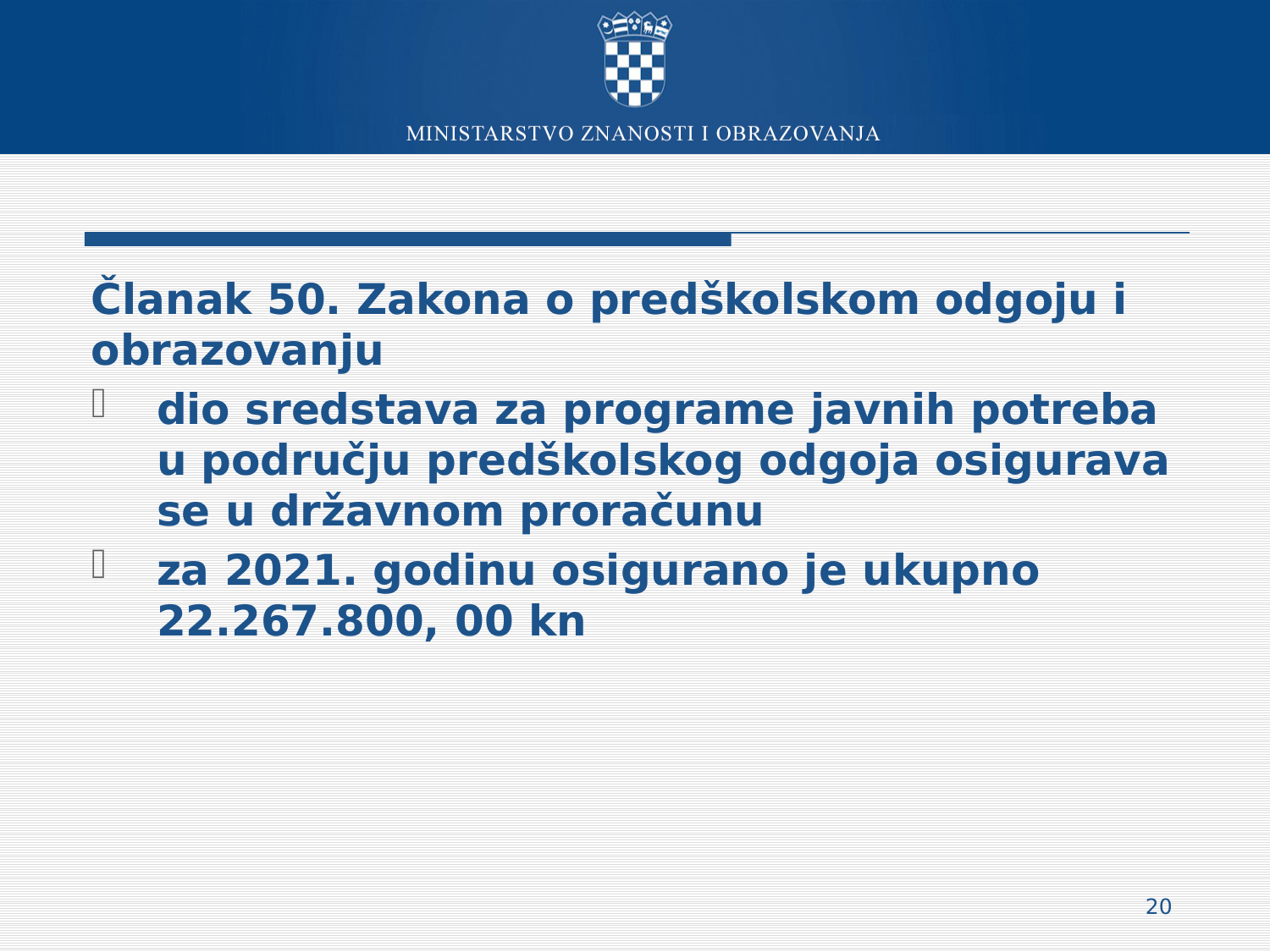

Članak 50. Zakona o predškolskom odgoju i obrazovanju
dio sredstava za programe javnih potreba u području predškolskog odgoja osigurava se u državnom proračunu
za 2021. godinu osigurano je ukupno 22.267.800, 00 kn

20